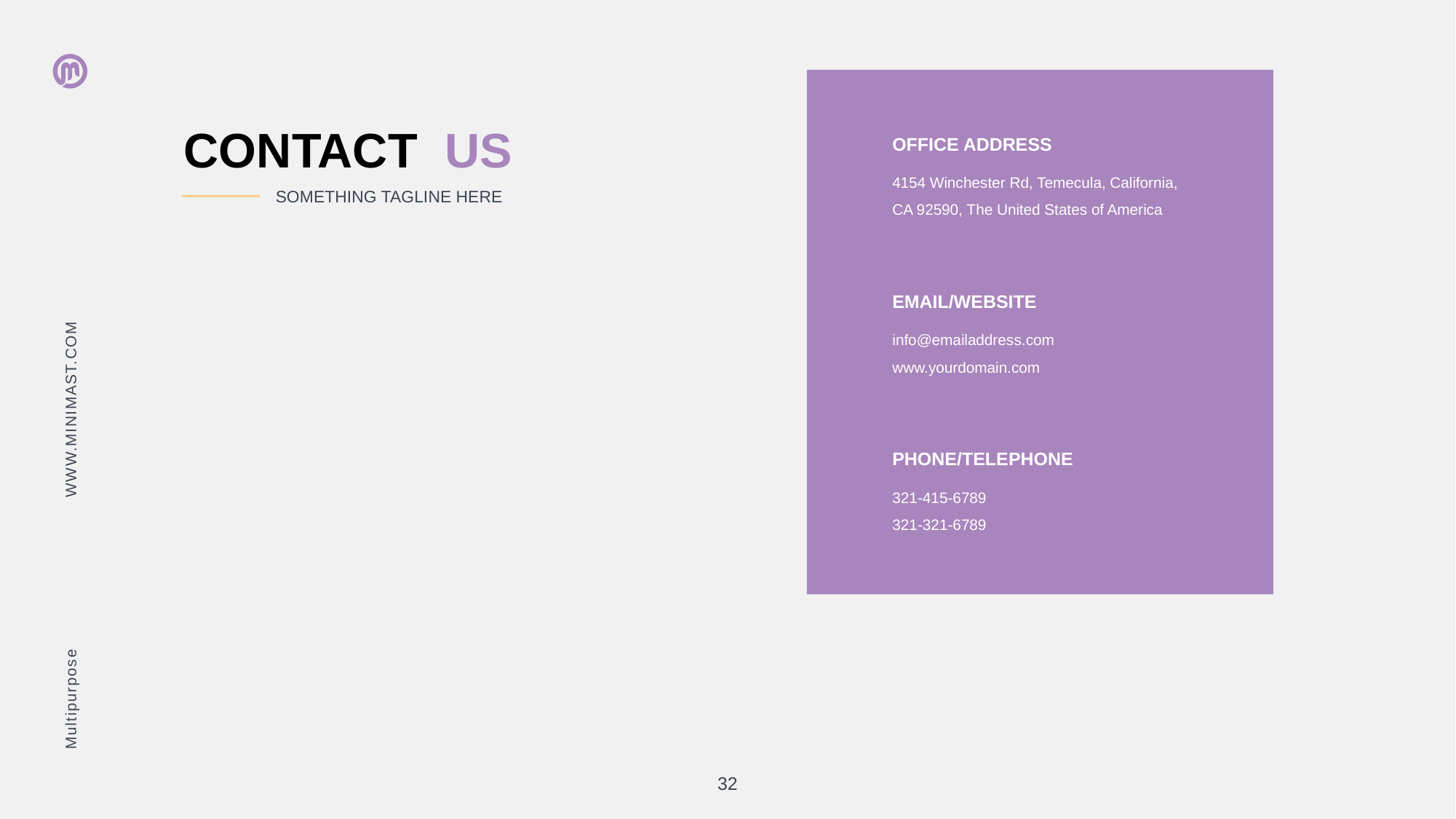

WWW.MINIMAST.COM
Multipurpose

CONTACT  US
SOMETHING TAGLINE HERE
OFFICE ADDRESS
4154 Winchester Rd, Temecula, California, CA 92590, The United States of America
EMAIL/WEBSITE
info@emailaddress.com
www.yourdomain.com
PHONE/TELEPHONE
321-415-6789
321-321-6789